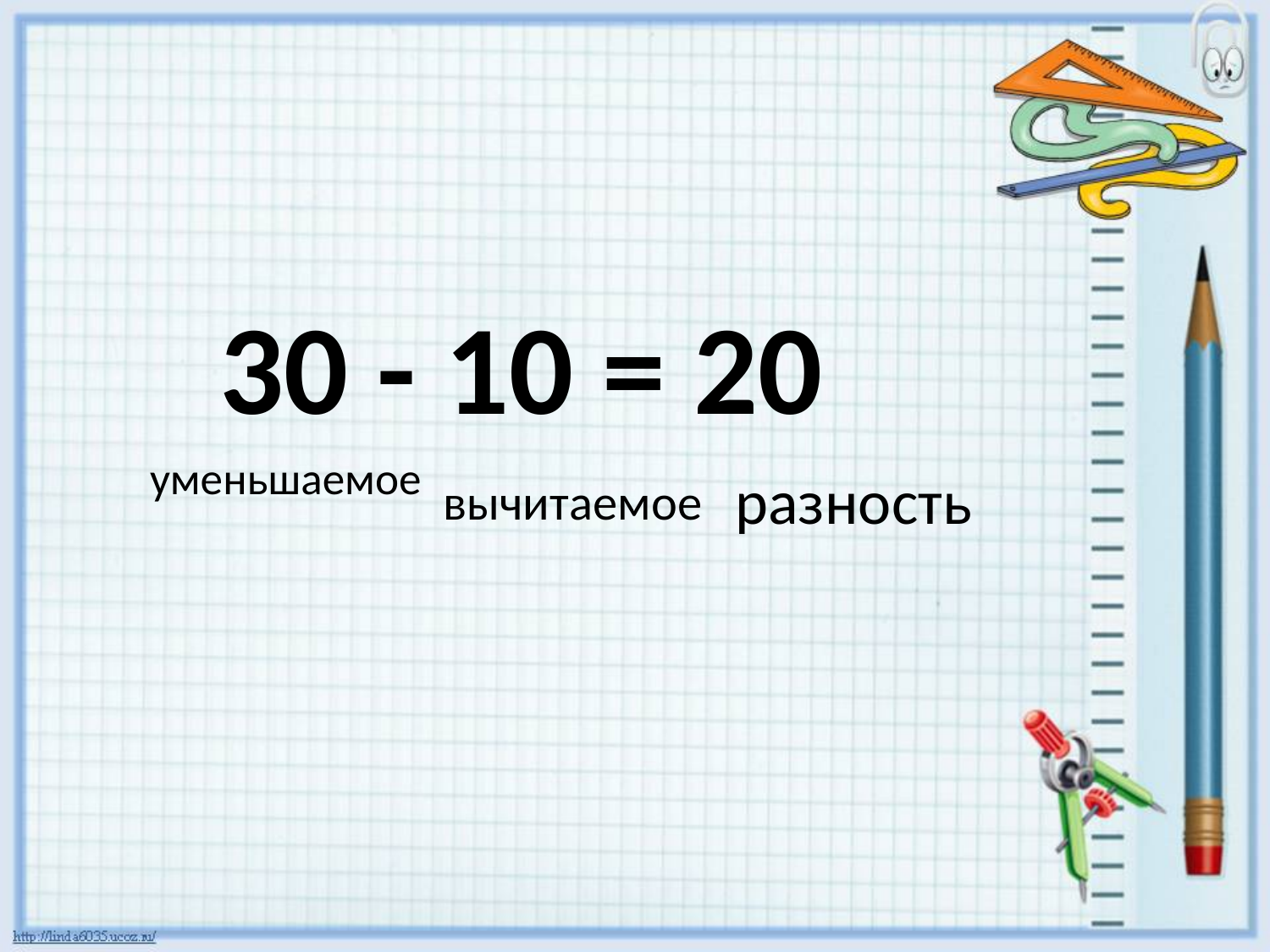

30 - 10 = 20
   уменьшаемое
    вычитаемое
    разность